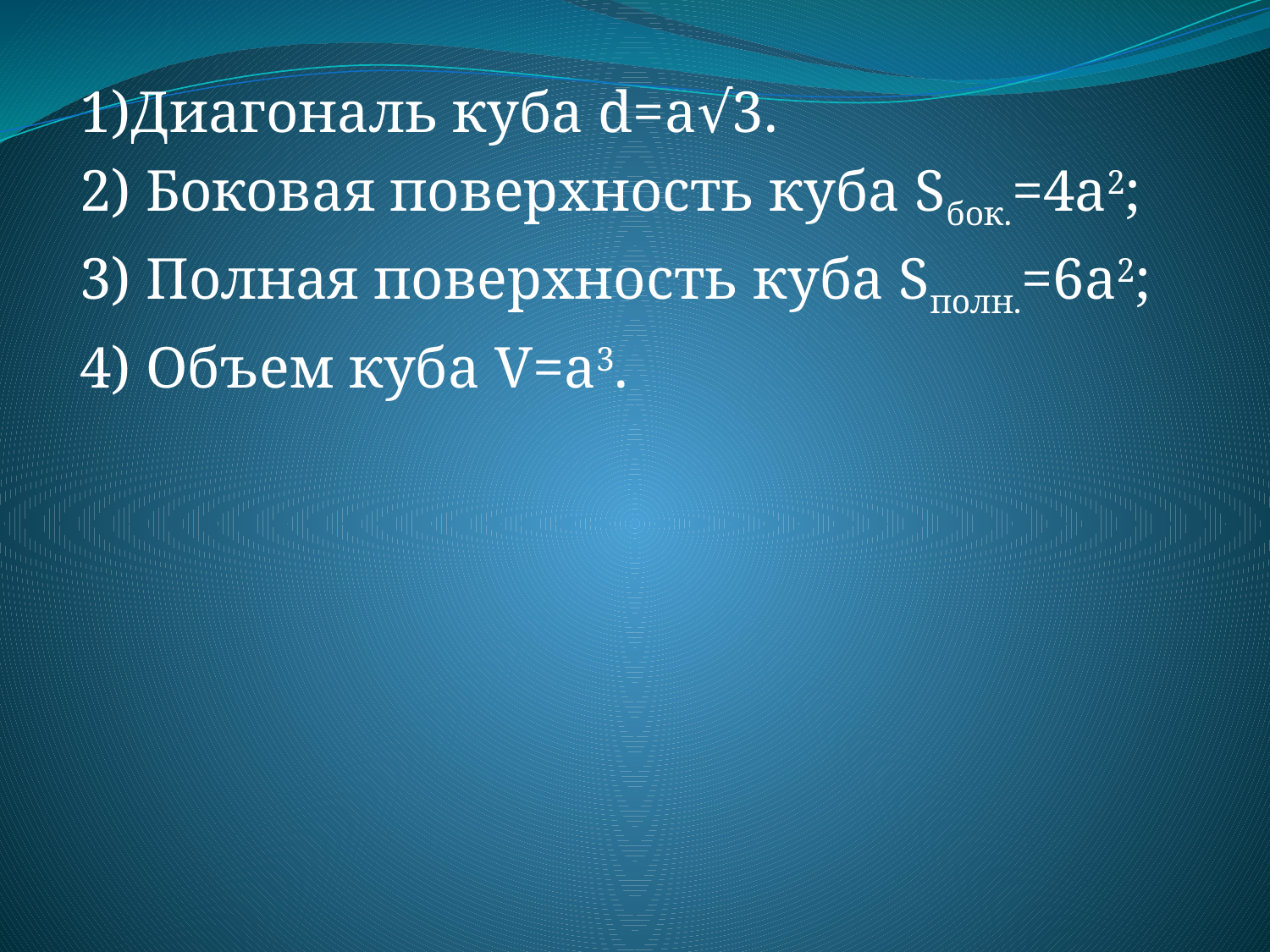

1)Диагональ куба d=a√3.
2) Боковая поверхность куба Sбок.=4а2;
3) Полная поверхность куба Sполн.=6а2;
4) Объем куба V=a3.